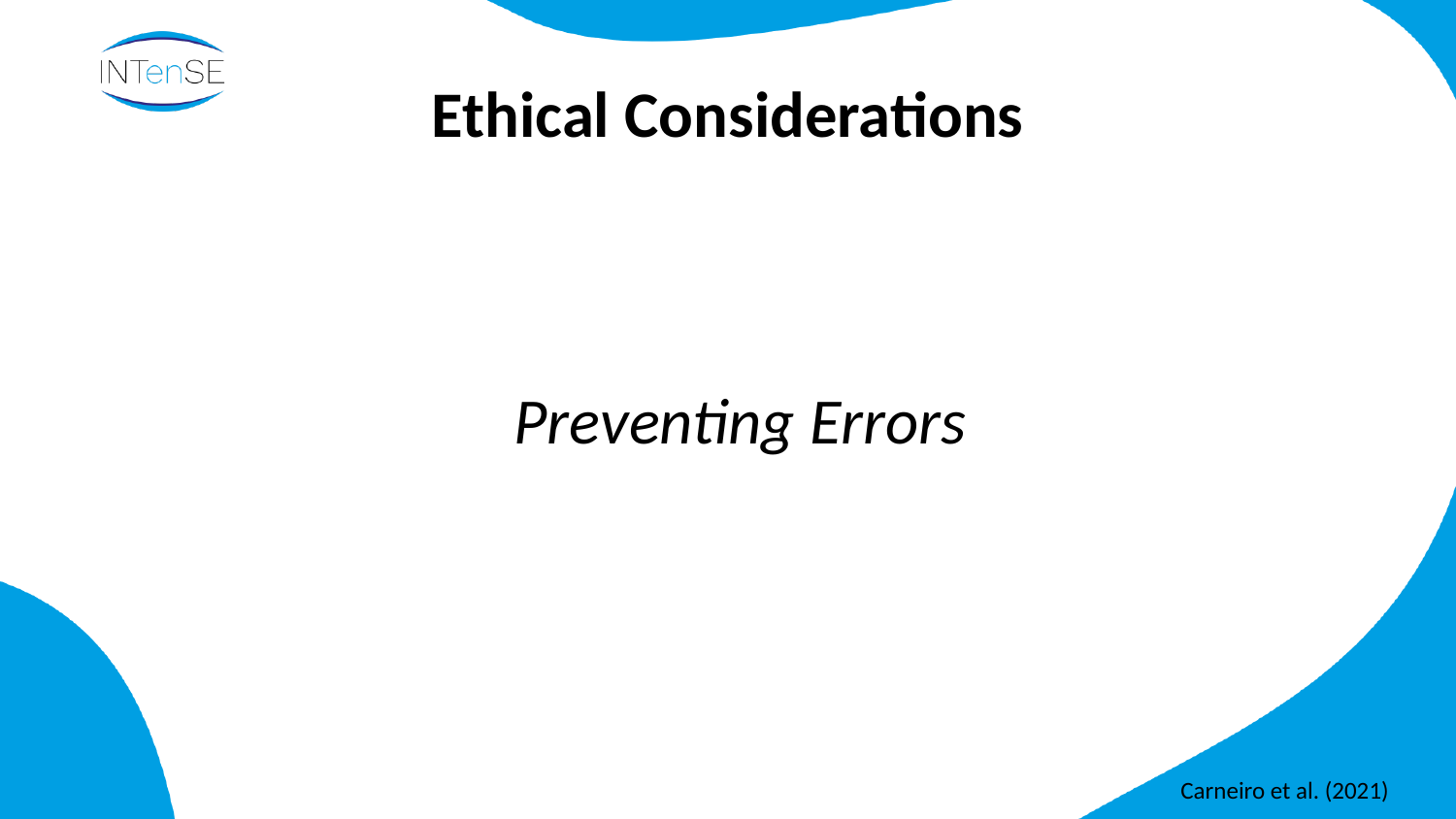

# Ethical Considerations

Preventing Errors
Carneiro et al. (2021)